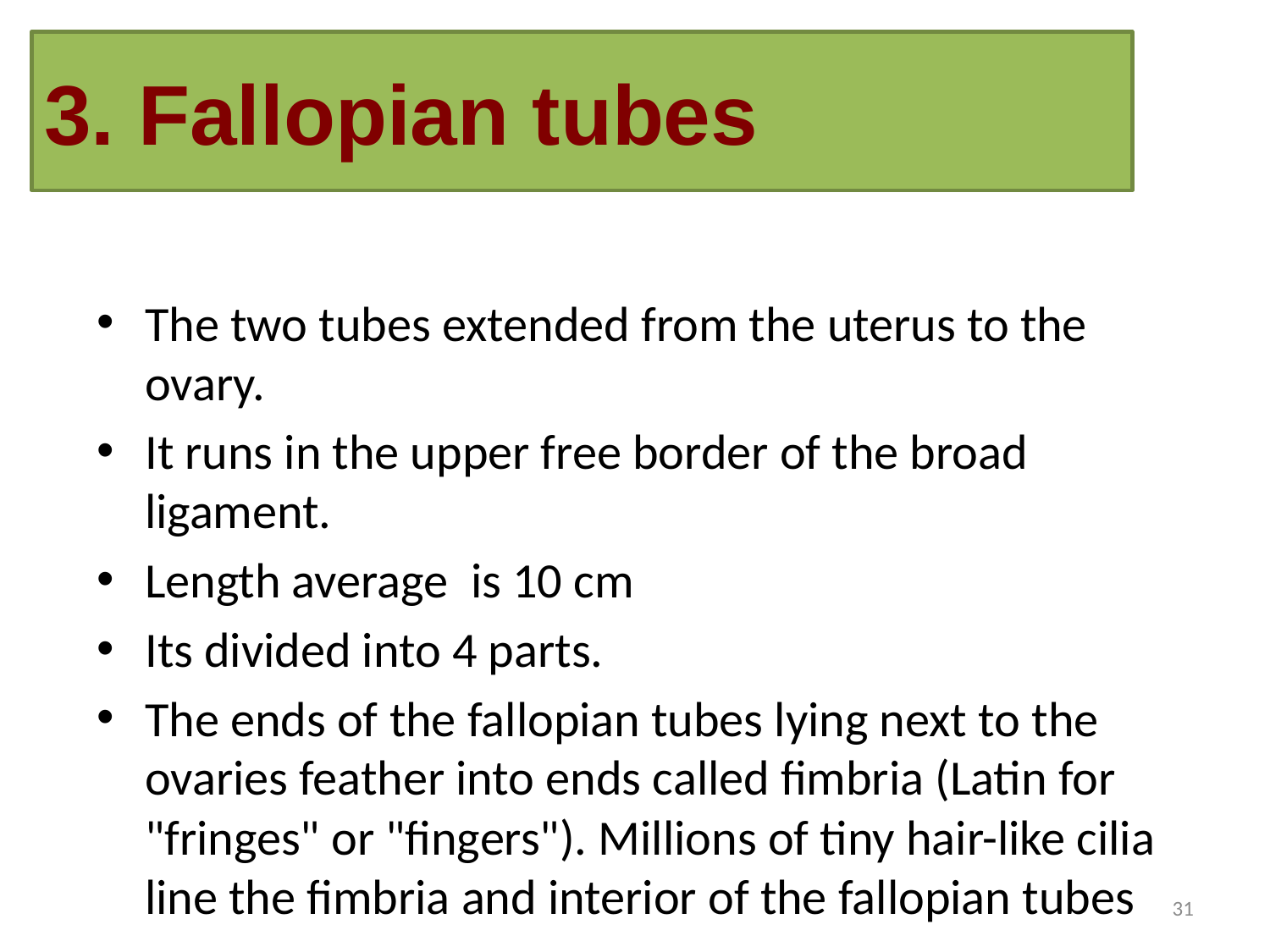

# 3. Fallopian tubes
The two tubes extended from the uterus to the ovary.
It runs in the upper free border of the broad ligament.
Length average  is 10 cm
Its divided into 4 parts.
The ends of the fallopian tubes lying next to the ovaries feather into ends called fimbria (Latin for "fringes" or "fingers"). Millions of tiny hair-like cilia line the fimbria and interior of the fallopian tubes
31